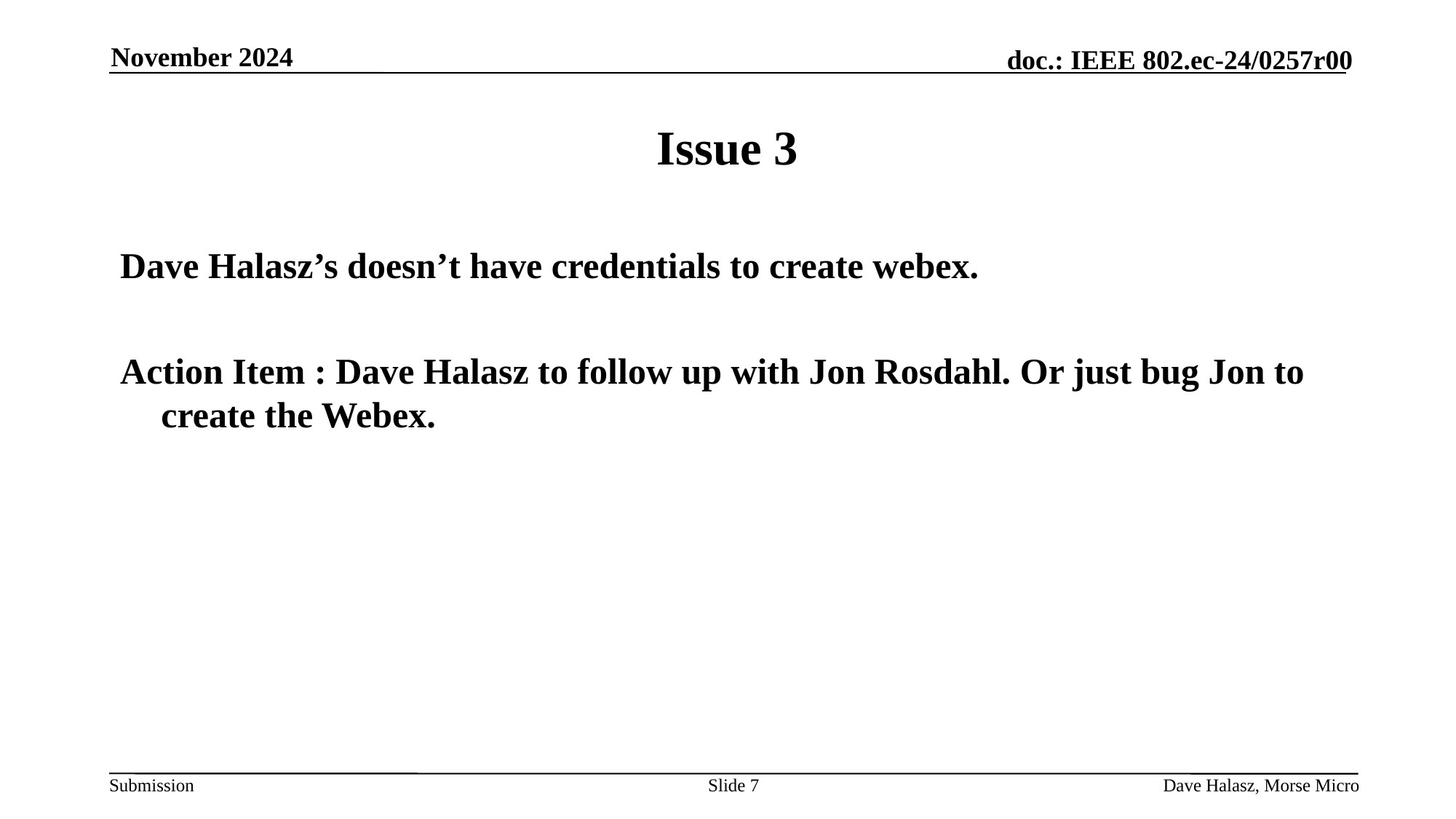

November 2024
# Issue 3
Dave Halasz’s doesn’t have credentials to create webex.

Action Item : Dave Halasz to follow up with Jon Rosdahl. Or just bug Jon to create the Webex.
Slide 7
Dave Halasz, Morse Micro